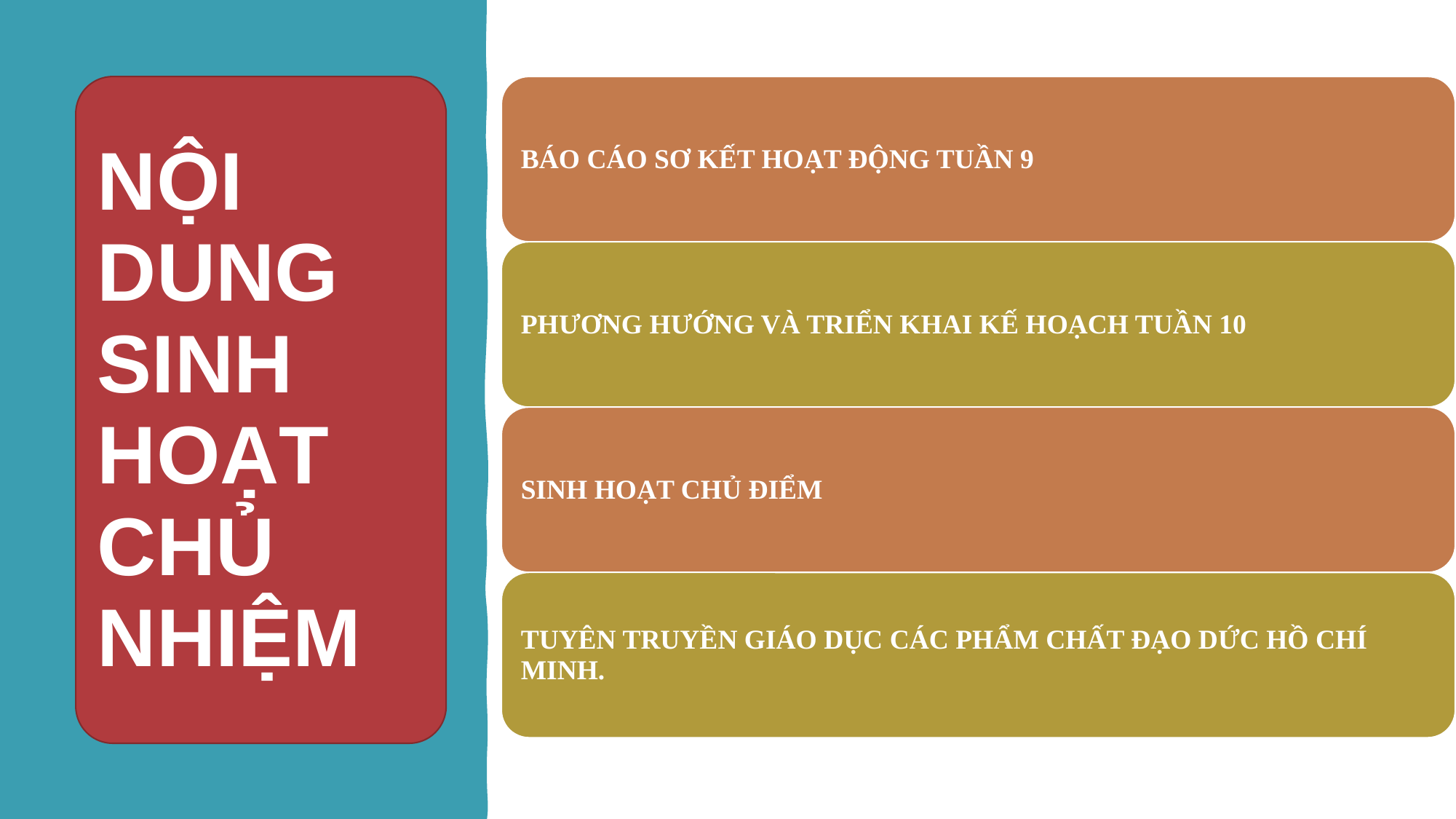

NỘI DUNG SINH HOẠT CHỦ NHIỆM
SINH HOẠT CHỦ ĐIỂM
BÁO CÁO SƠ KẾT HOẠT ĐỘNG TUẦN 9
PHƯƠNG HƯỚNG VÀ TRIỂN KHAI KẾ HOẠCH TUẦN 10
TUYÊN TRUYỀN GIÁO DỤC CÁC PHẨM CHẤT ĐẠO DỨC HỒ CHÍ MINH.